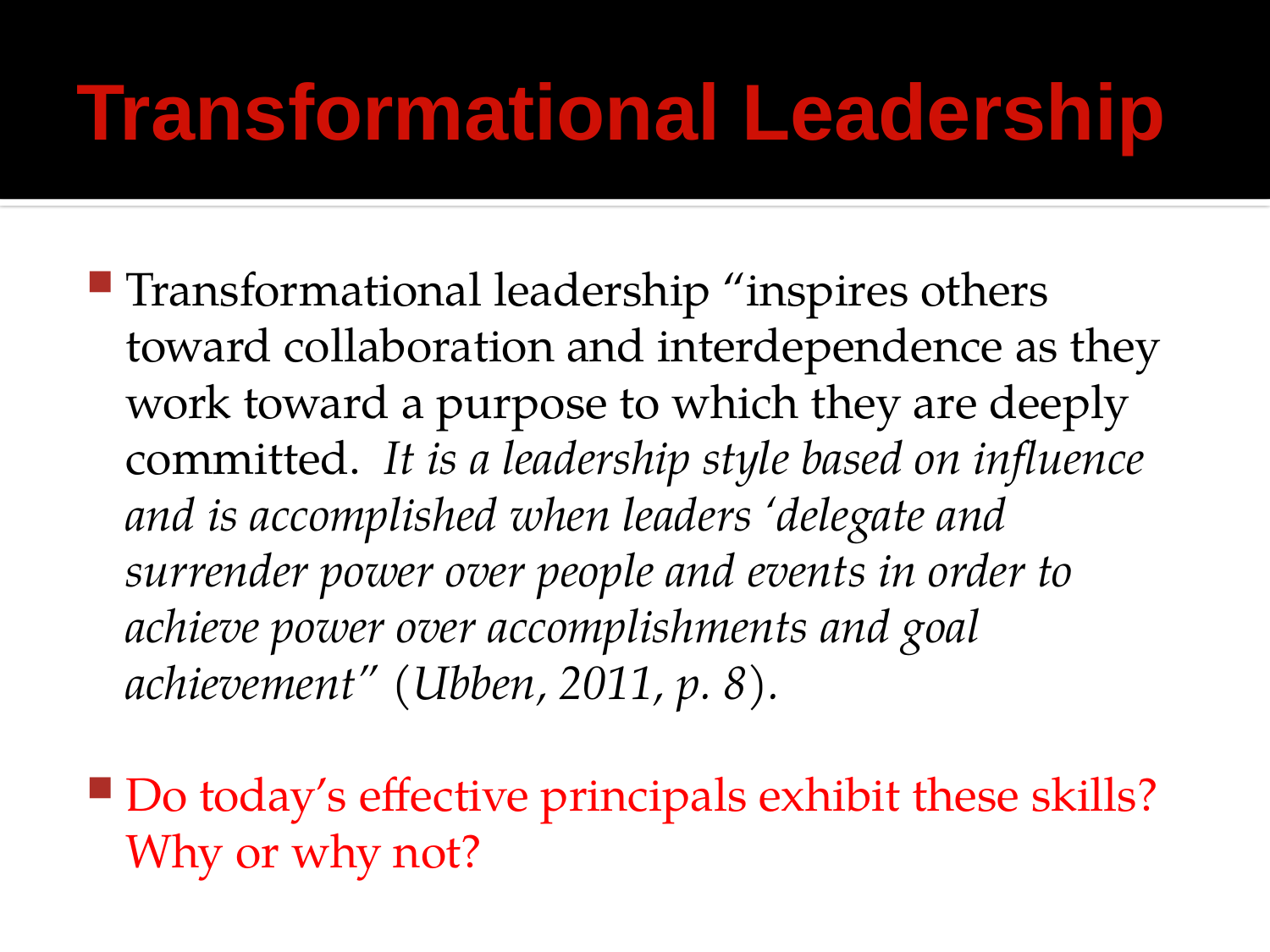

# Transformational Leadership
Transformational leadership “inspires others toward collaboration and interdependence as they work toward a purpose to which they are deeply committed.  It is a leadership style based on influence and is accomplished when leaders ‘delegate and surrender power over people and events in order to achieve power over accomplishments and goal achievement” (Ubben, 2011, p. 8).

Do today’s effective principals exhibit these skills? Why or why not?